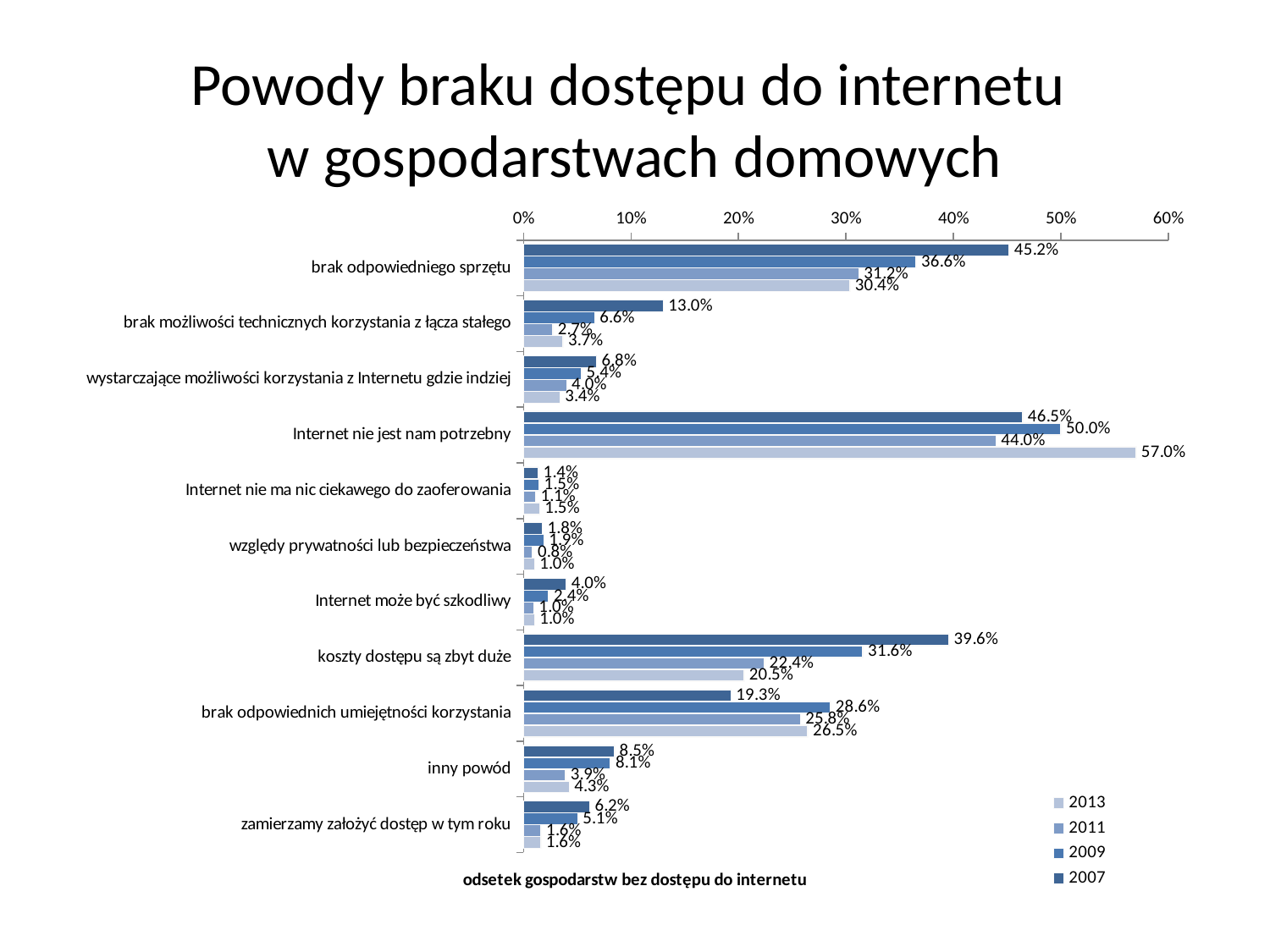

# Powody braku dostępu do internetu w gospodarstwach domowych

### Chart

| Category | 2007 | 2009 | 2011 | 2013 |
|---|---|---|---|---|
| brak odpowiedniego sprzętu | 0.4519177053566805 | 0.3655306728157328 | 0.31217784191475983 | 0.30378250591016587 |
| brak możliwości technicznych korzystania z łącza stałego | 0.13007903997539821 | 0.0662790248043377 | 0.02716108944386337 | 0.036905816356657815 |
| wystarczające możliwości korzystania z Internetu gdzie indziej | 0.06805524813013132 | 0.05393600441573337 | 0.040134671489424824 | 0.03399349689624594 |
| Internet nie jest nam potrzebny | 0.46457639116194205 | 0.5002462680553086 | 0.4397139078262549 | 0.5702039609813775 |
| Internet nie ma nic ciekawego do zaoferowania | 0.013802608702815373 | 0.014577061969394338 | 0.011266289460761292 | 0.015075376884422113 |
| względy prywatności lub bezpieczeństwa | 0.01759100946344905 | 0.01889818435890335 | 0.008485197280485555 | 0.010351966873705992 |
| Internet może być szkodliwy | 0.03976766817425917 | 0.023566952496575384 | 0.009698612501674484 | 0.010351966873705992 |
| koszty dostępu są zbyt duże | 0.3958677567532616 | 0.3158908473661308 | 0.22422355465746016 | 0.20538620893755538 |
| brak odpowiednich umiejętności korzystania | 0.19322515912713 | 0.28580435207511135 | 0.25763711122815974 | 0.2646536412078153 |
| inny powód | 0.08470221899417507 | 0.08108719611766697 | 0.038999886412708934 | 0.04262877442273539 |
| zamierzamy założyć dostęp w tym roku | 0.061652110340366224 | 0.05053251782209993 | 0.01646622872676158 | 0.016152716593245228 |